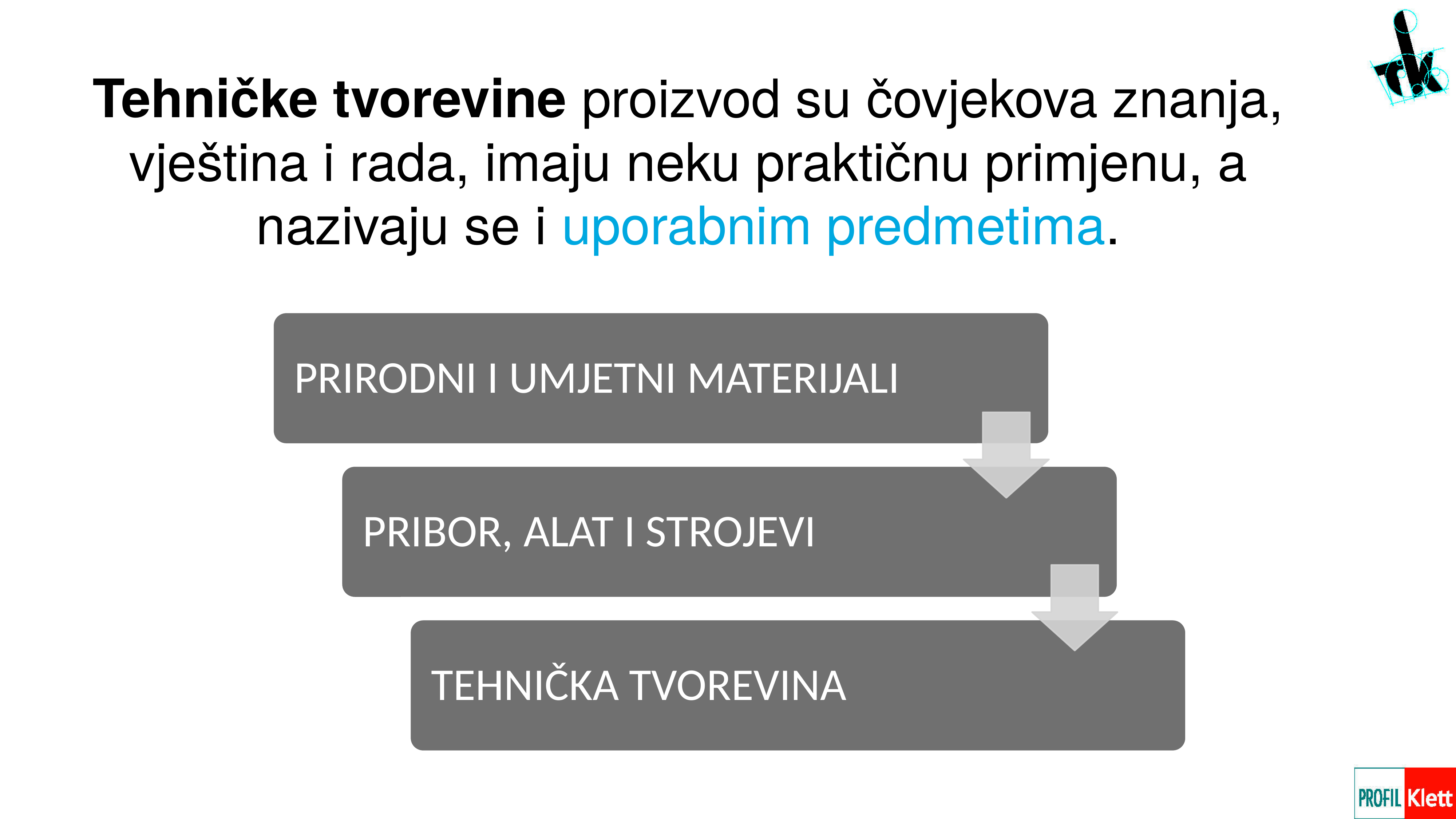

Tehničke tvorevine proizvod su čovjekova znanja, vještina i rada, imaju neku praktičnu primjenu, a nazivaju se i uporabnim predmetima.
PRIRODNI I UMJETNI MATERIJALI
PRIBOR, ALAT I STROJEVI
TEHNIČKA TVOREVINA